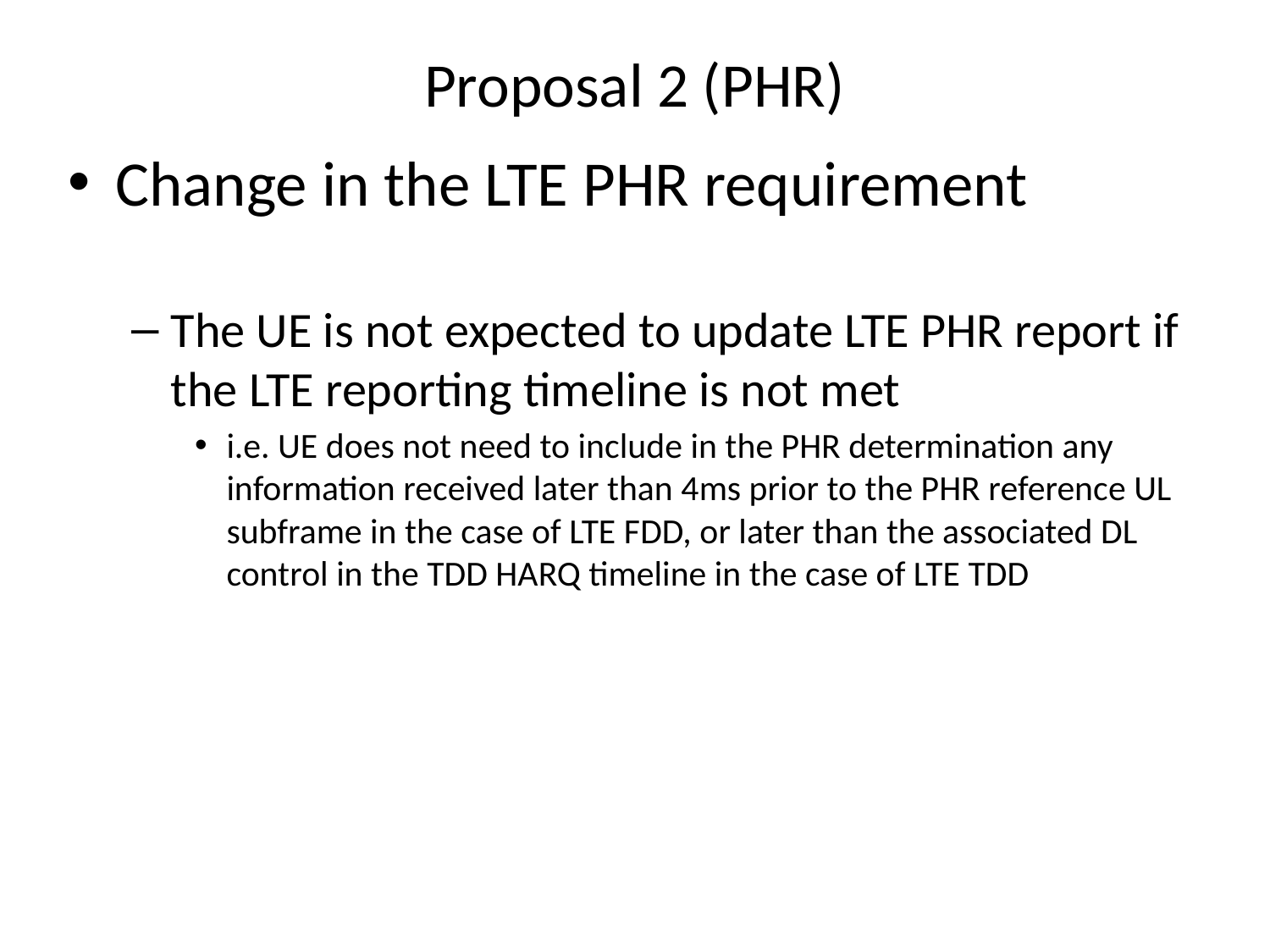

# Proposal 2 (PHR)
Change in the LTE PHR requirement

The UE is not expected to update LTE PHR report if the LTE reporting timeline is not met
i.e. UE does not need to include in the PHR determination any information received later than 4ms prior to the PHR reference UL subframe in the case of LTE FDD, or later than the associated DL control in the TDD HARQ timeline in the case of LTE TDD